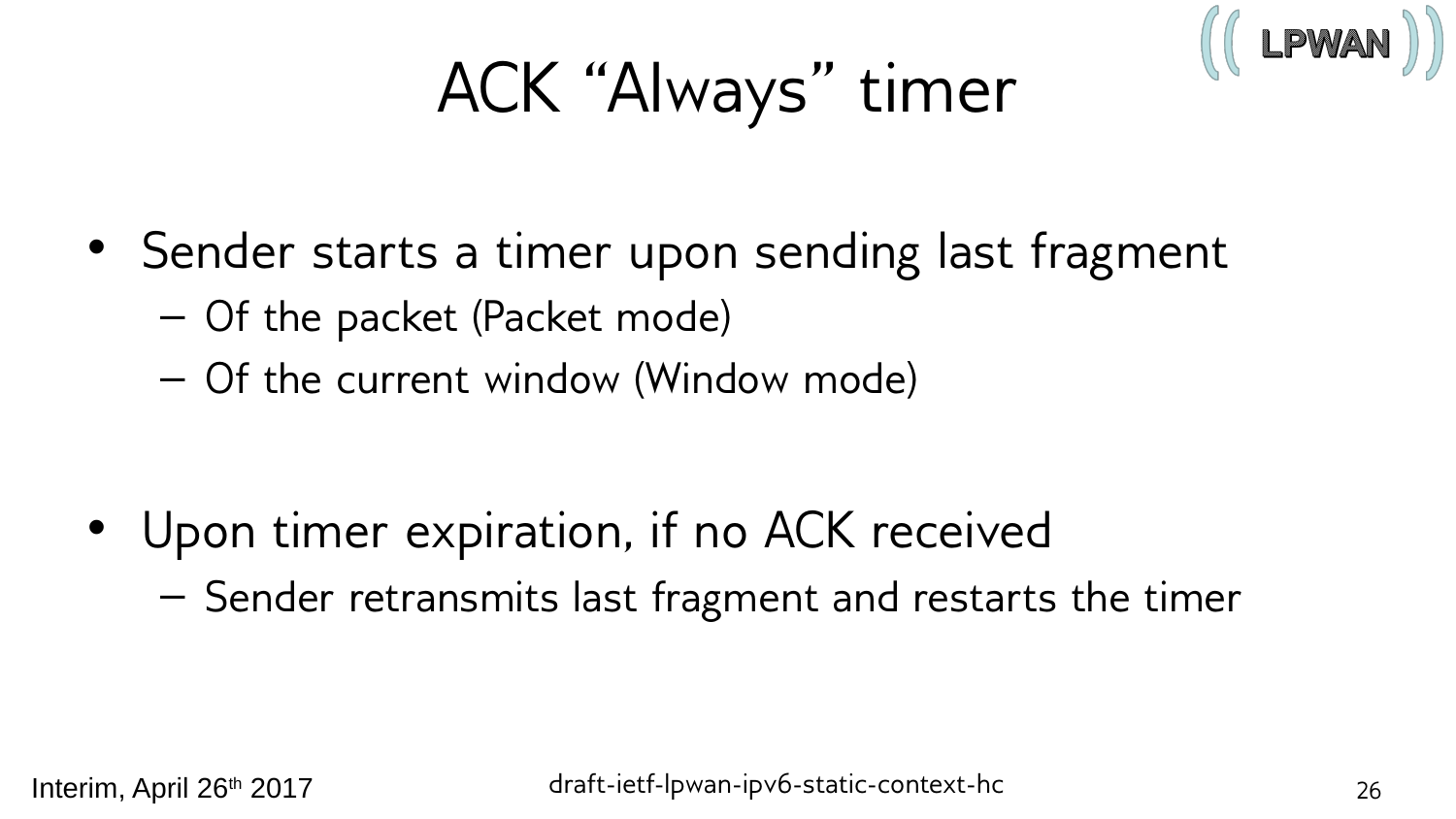

# ACK “Always” timer

Sender starts a timer upon sending last fragment
Of the packet (Packet mode)
Of the current window (Window mode)

Upon timer expiration, if no ACK received
Sender retransmits last fragment and restarts the timer

draft-ietf-lpwan-ipv6-static-context-hc
26